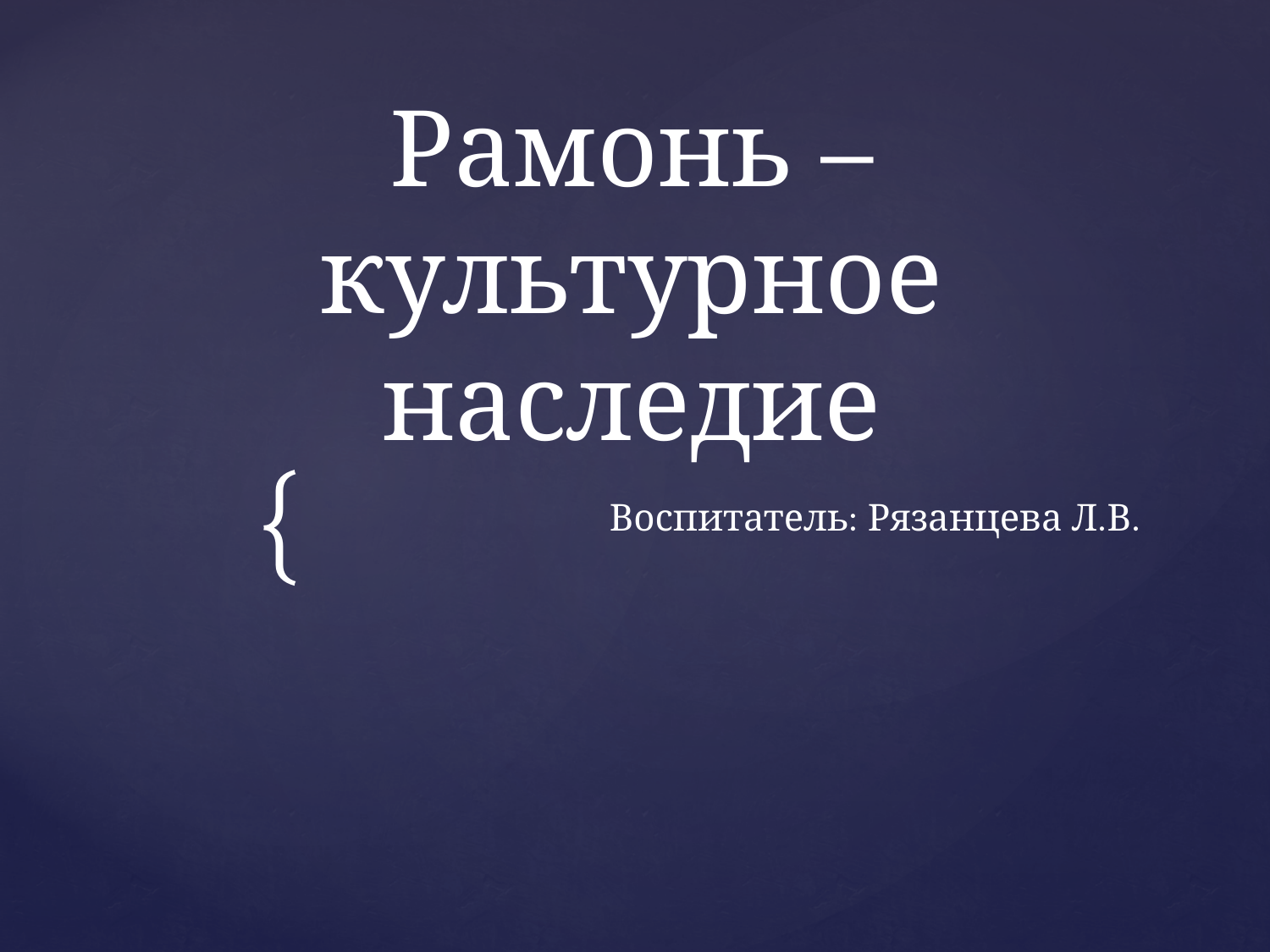

# Рамонь – культурное наследие
Воспитатель: Рязанцева Л.В.